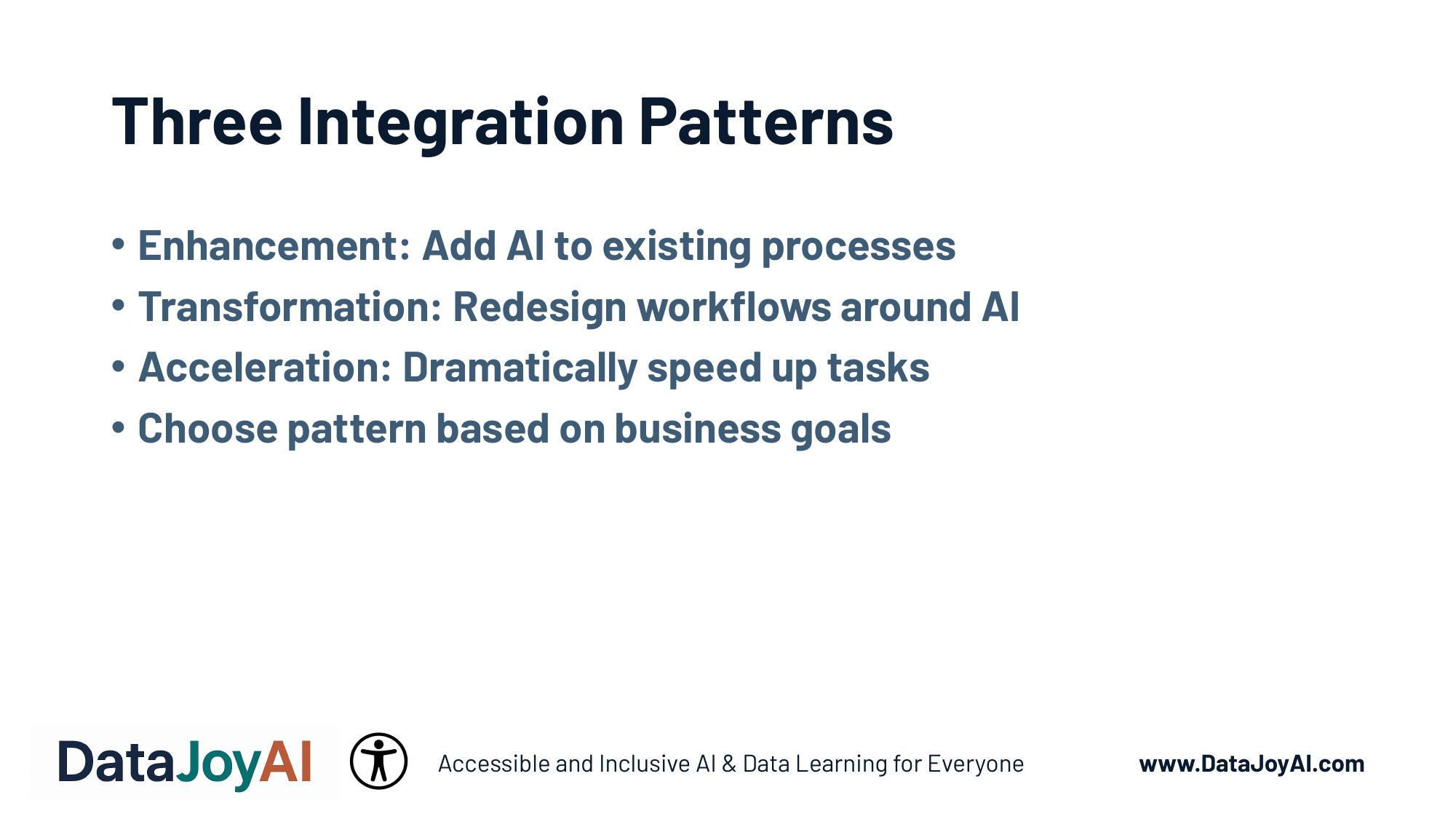

# Three Integration Patterns
Enhancement: Add AI to existing processes
Transformation: Redesign workflows around AI
Acceleration: Dramatically speed up tasks
Choose pattern based on business goals